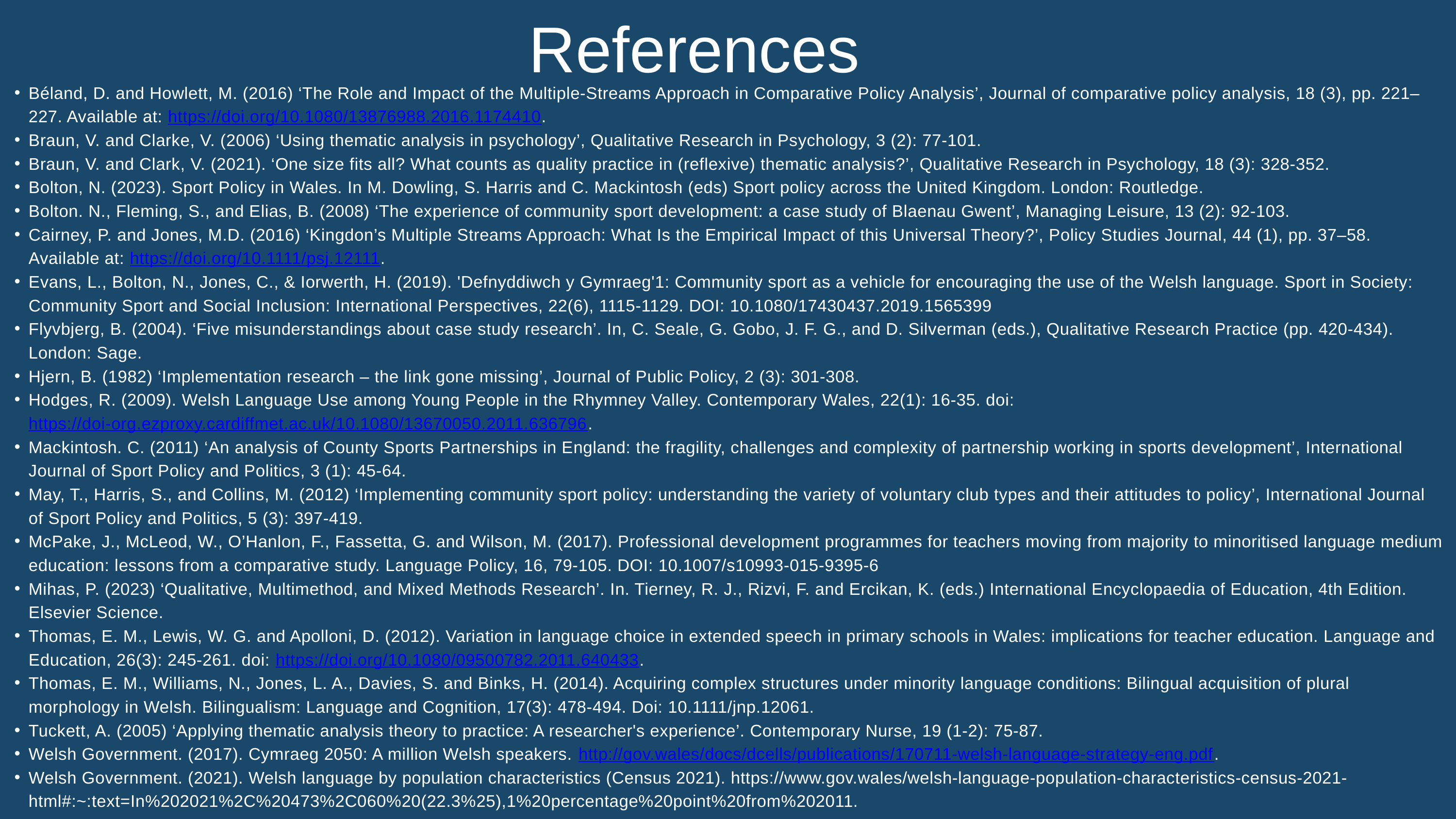

References
Béland, D. and Howlett, M. (2016) ‘The Role and Impact of the Multiple-Streams Approach in Comparative Policy Analysis’, Journal of comparative policy analysis, 18 (3), pp. 221–227. Available at: https://doi.org/10.1080/13876988.2016.1174410.
Braun, V. and Clarke, V. (2006) ‘Using thematic analysis in psychology’, Qualitative Research in Psychology, 3 (2): 77-101.
Braun, V. and Clark, V. (2021). ‘One size fits all? What counts as quality practice in (reflexive) thematic analysis?’, Qualitative Research in Psychology, 18 (3): 328-352.
Bolton, N. (2023). Sport Policy in Wales. In M. Dowling, S. Harris and C. Mackintosh (eds) Sport policy across the United Kingdom. London: Routledge.
Bolton. N., Fleming, S., and Elias, B. (2008) ‘The experience of community sport development: a case study of Blaenau Gwent’, Managing Leisure, 13 (2): 92-103.
Cairney, P. and Jones, M.D. (2016) ‘Kingdon’s Multiple Streams Approach: What Is the Empirical Impact of this Universal Theory?’, Policy Studies Journal, 44 (1), pp. 37–58. Available at: https://doi.org/10.1111/psj.12111.
Evans, L., Bolton, N., Jones, C., & Iorwerth, H. (2019). 'Defnyddiwch y Gymraeg'1: Community sport as a vehicle for encouraging the use of the Welsh language. Sport in Society: Community Sport and Social Inclusion: International Perspectives, 22(6), 1115-1129. DOI: 10.1080/17430437.2019.1565399
Flyvbjerg, B. (2004). ‘Five misunderstandings about case study research’. In, C. Seale, G. Gobo, J. F. G., and D. Silverman (eds.), Qualitative Research Practice (pp. 420-434). London: Sage.
Hjern, B. (1982) ‘Implementation research – the link gone missing’, Journal of Public Policy, 2 (3): 301-308.
Hodges, R. (2009). Welsh Language Use among Young People in the Rhymney Valley. Contemporary Wales, 22(1): 16-35. doi: https://doi-org.ezproxy.cardiffmet.ac.uk/10.1080/13670050.2011.636796.
Mackintosh. C. (2011) ‘An analysis of County Sports Partnerships in England: the fragility, challenges and complexity of partnership working in sports development’, International Journal of Sport Policy and Politics, 3 (1): 45-64.
May, T., Harris, S., and Collins, M. (2012) ‘Implementing community sport policy: understanding the variety of voluntary club types and their attitudes to policy’, International Journal of Sport Policy and Politics, 5 (3): 397-419.
McPake, J., McLeod, W., O’Hanlon, F., Fassetta, G. and Wilson, M. (2017). Professional development programmes for teachers moving from majority to minoritised language medium education: lessons from a comparative study. Language Policy, 16, 79-105. DOI: 10.1007/s10993-015-9395-6
Mihas, P. (2023) ‘Qualitative, Multimethod, and Mixed Methods Research’. In. Tierney, R. J., Rizvi, F. and Ercikan, K. (eds.) International Encyclopaedia of Education, 4th Edition. Elsevier Science.
Thomas, E. M., Lewis, W. G. and Apolloni, D. (2012). Variation in language choice in extended speech in primary schools in Wales: implications for teacher education. Language and Education, 26(3): 245-261. doi: https://doi.org/10.1080/09500782.2011.640433.
Thomas, E. M., Williams, N., Jones, L. A., Davies, S. and Binks, H. (2014). Acquiring complex structures under minority language conditions: Bilingual acquisition of plural morphology in Welsh. Bilingualism: Language and Cognition, 17(3): 478-494. Doi: 10.1111/jnp.12061.
Tuckett, A. (2005) ‘Applying thematic analysis theory to practice: A researcher's experience’. Contemporary Nurse, 19 (1-2): 75-87.
Welsh Government. (2017). Cymraeg 2050: A million Welsh speakers. http://gov.wales/docs/dcells/publications/170711-welsh-language-strategy-eng.pdf.
Welsh Government. (2021). Welsh language by population characteristics (Census 2021). https://www.gov.wales/welsh-language-population-characteristics-census-2021-html#:~:text=In%202021%2C%20473%2C060%20(22.3%25),1%20percentage%20point%20from%202011.